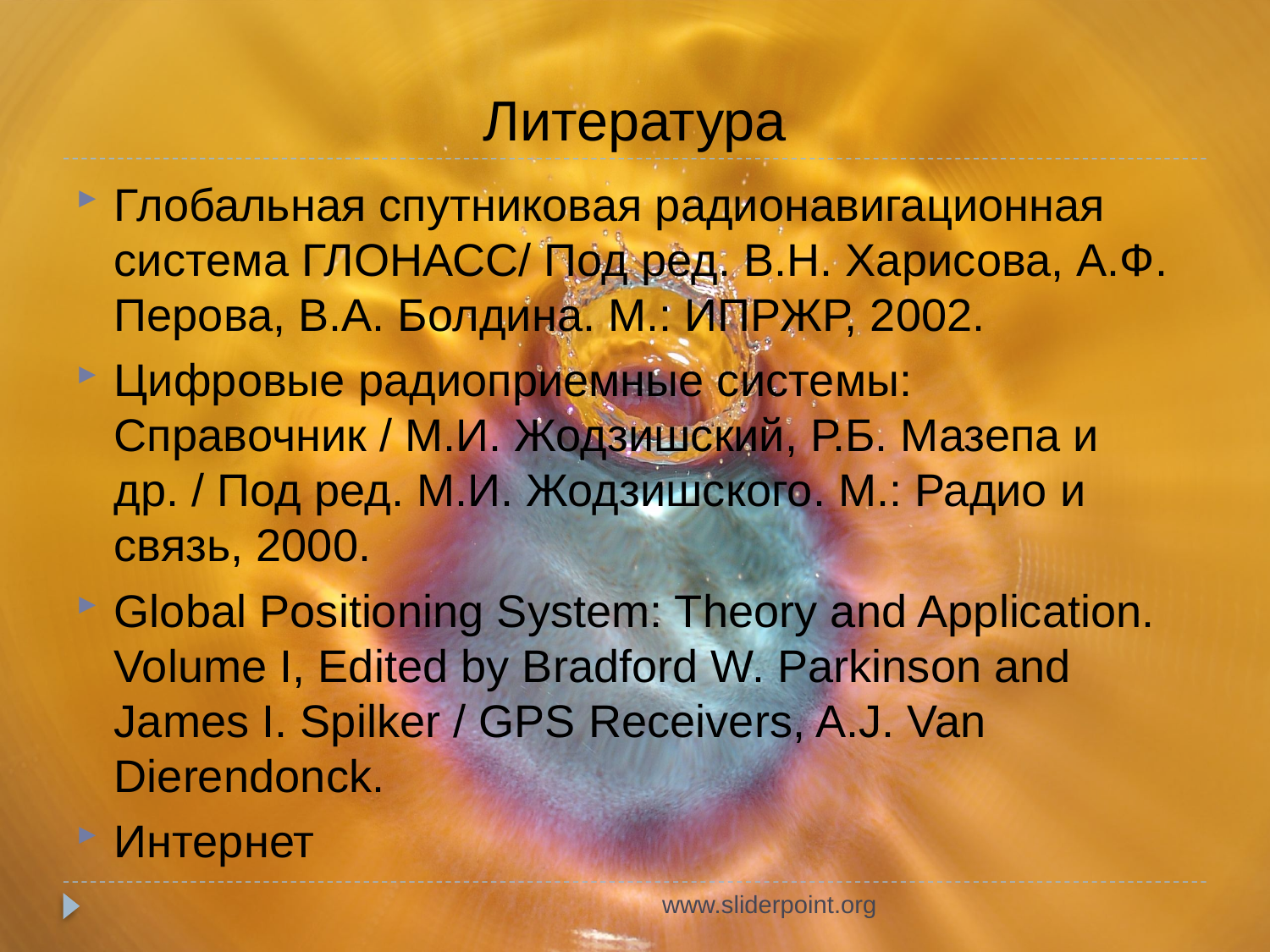

# Литература
Глобальная спутниковая радионавигационная система ГЛОНАСС/ Под ред. В.Н. Харисова, А.Ф. Перова, В.А. Болдина. М.: ИПРЖР, 2002.
Цифровые радиоприемные системы: Справочник / М.И. Жодзишский, Р.Б. Мазепа и др. / Под ред. М.И. Жодзишского. М.: Радио и связь, 2000.
Global Positioning System: Theory and Application. Volume I, Edited by Bradford W. Parkinson and James I. Spilker / GPS Receivers, A.J. Van Dierendonck.
Интернет

www.sliderpoint.org